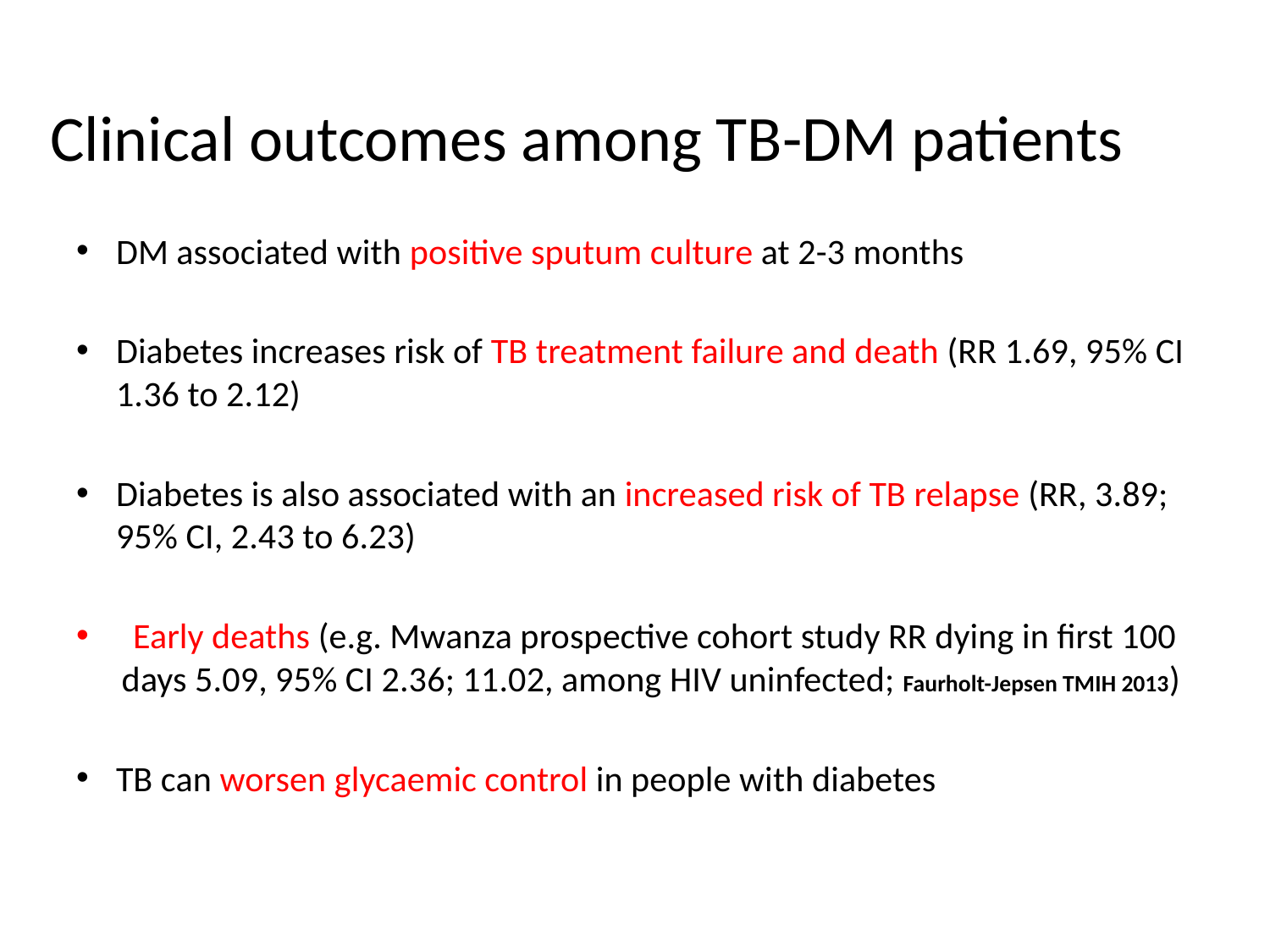

# Clinical outcomes among TB-DM patients
DM associated with positive sputum culture at 2-3 months

Diabetes increases risk of TB treatment failure and death (RR 1.69, 95% CI 1.36 to 2.12)

Diabetes is also associated with an increased risk of TB relapse (RR, 3.89; 95% CI, 2.43 to 6.23)

Early deaths (e.g. Mwanza prospective cohort study RR dying in first 100 days 5.09, 95% CI 2.36; 11.02, among HIV uninfected; Faurholt-Jepsen TMIH 2013)

TB can worsen glycaemic control in people with diabetes